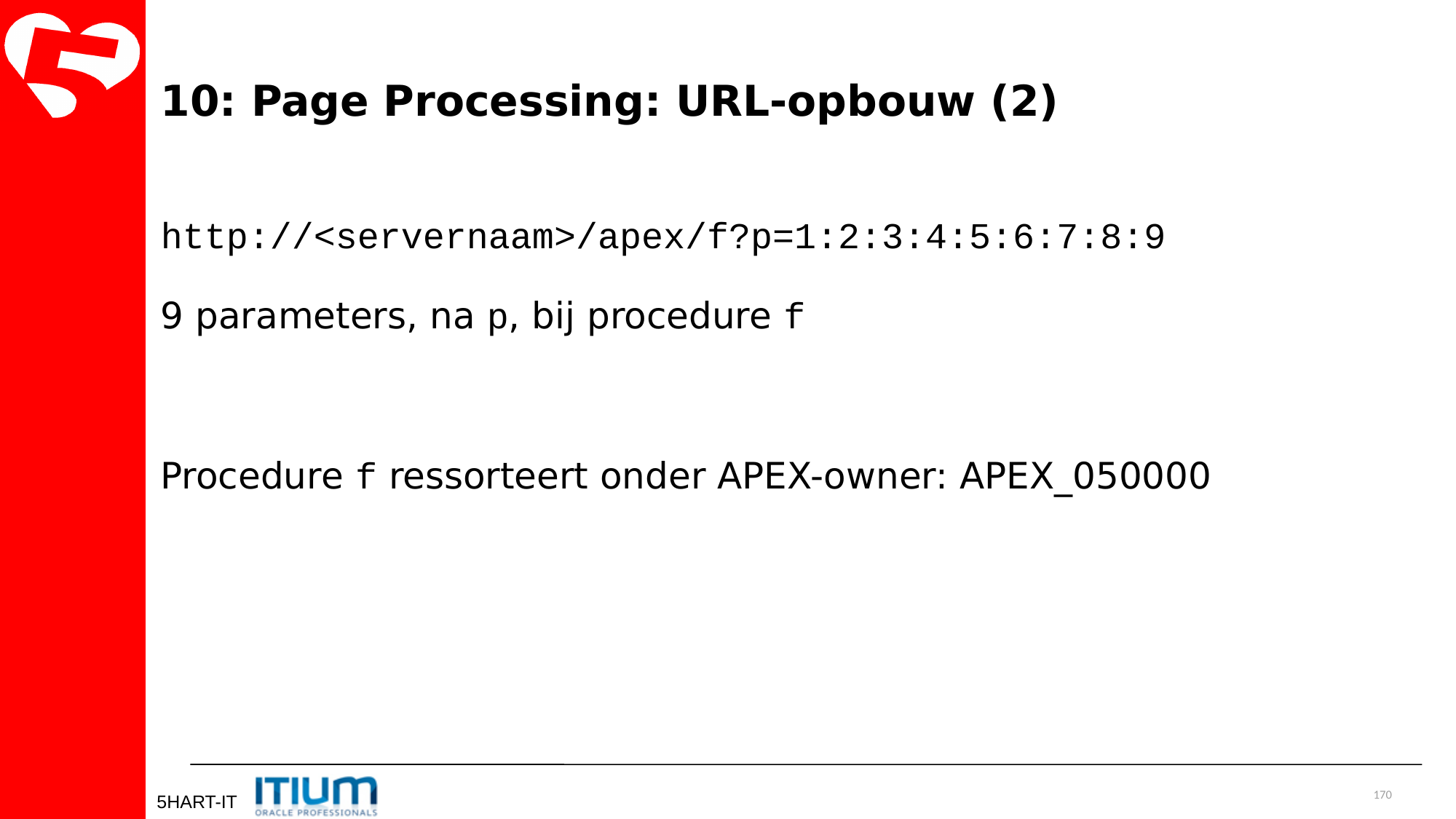

10: Page Processing: URL-opbouw (2)
http://<servernaam>/apex/f?p=1:2:3:4:5:6:7:8:9
9 parameters, na p, bij procedure f

Procedure f ressorteert onder APEX-owner: APEX_050000

170